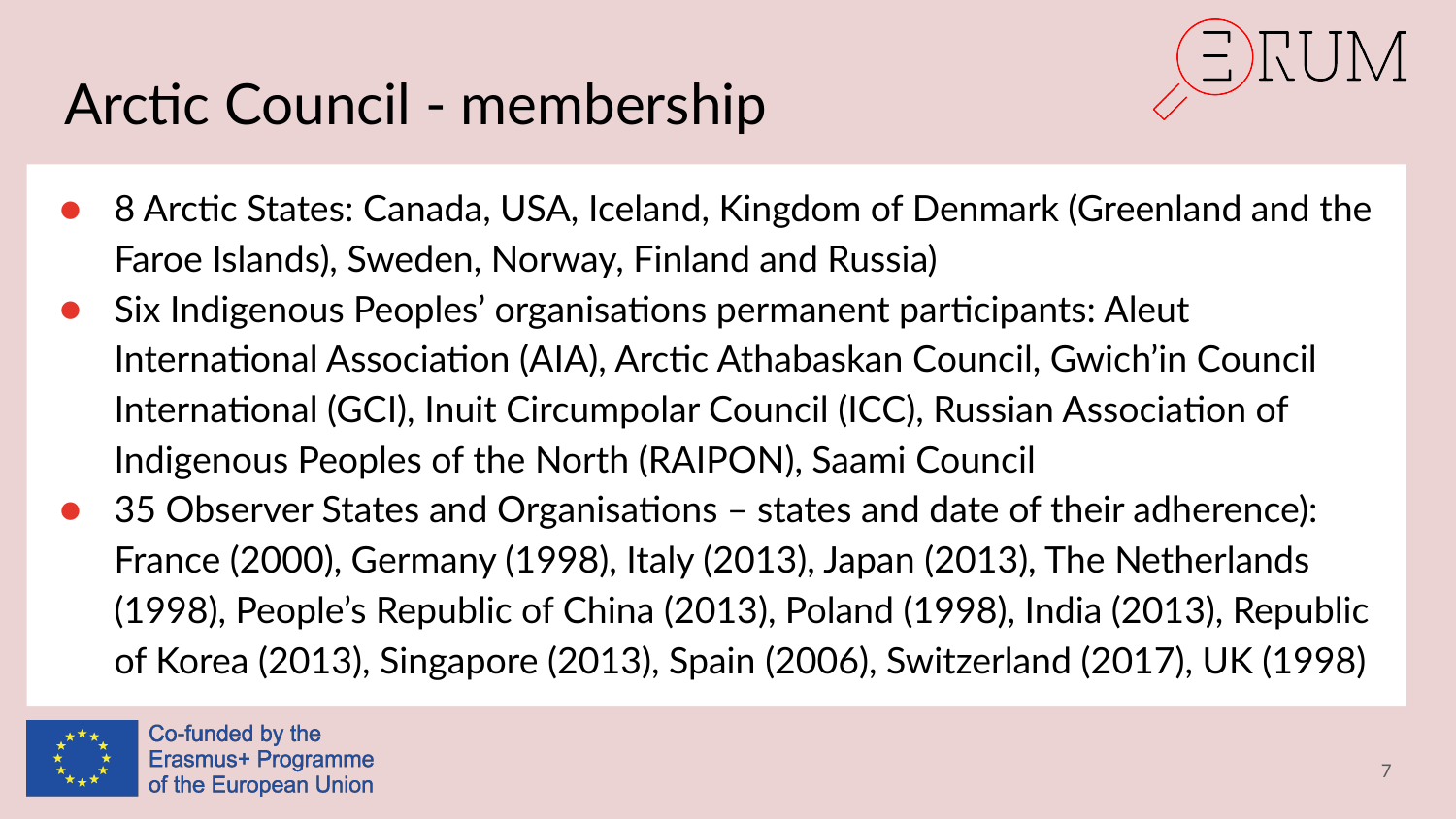

# Arctic Council - membership
8 Arctic States: Canada, USA, Iceland, Kingdom of Denmark (Greenland and the Faroe Islands), Sweden, Norway, Finland and Russia)
Six Indigenous Peoples’ organisations permanent participants: Aleut International Association (AIA), Arctic Athabaskan Council, Gwich’in Council International (GCI), Inuit Circumpolar Council (ICC), Russian Association of Indigenous Peoples of the North (RAIPON), Saami Council
35 Observer States and Organisations – states and date of their adherence):
France (2000), Germany (1998), Italy (2013), Japan (2013), The Netherlands (1998), People’s Republic of China (2013), Poland (1998), India (2013), Republic of Korea (2013), Singapore (2013), Spain (2006), Switzerland (2017), UK (1998)

7